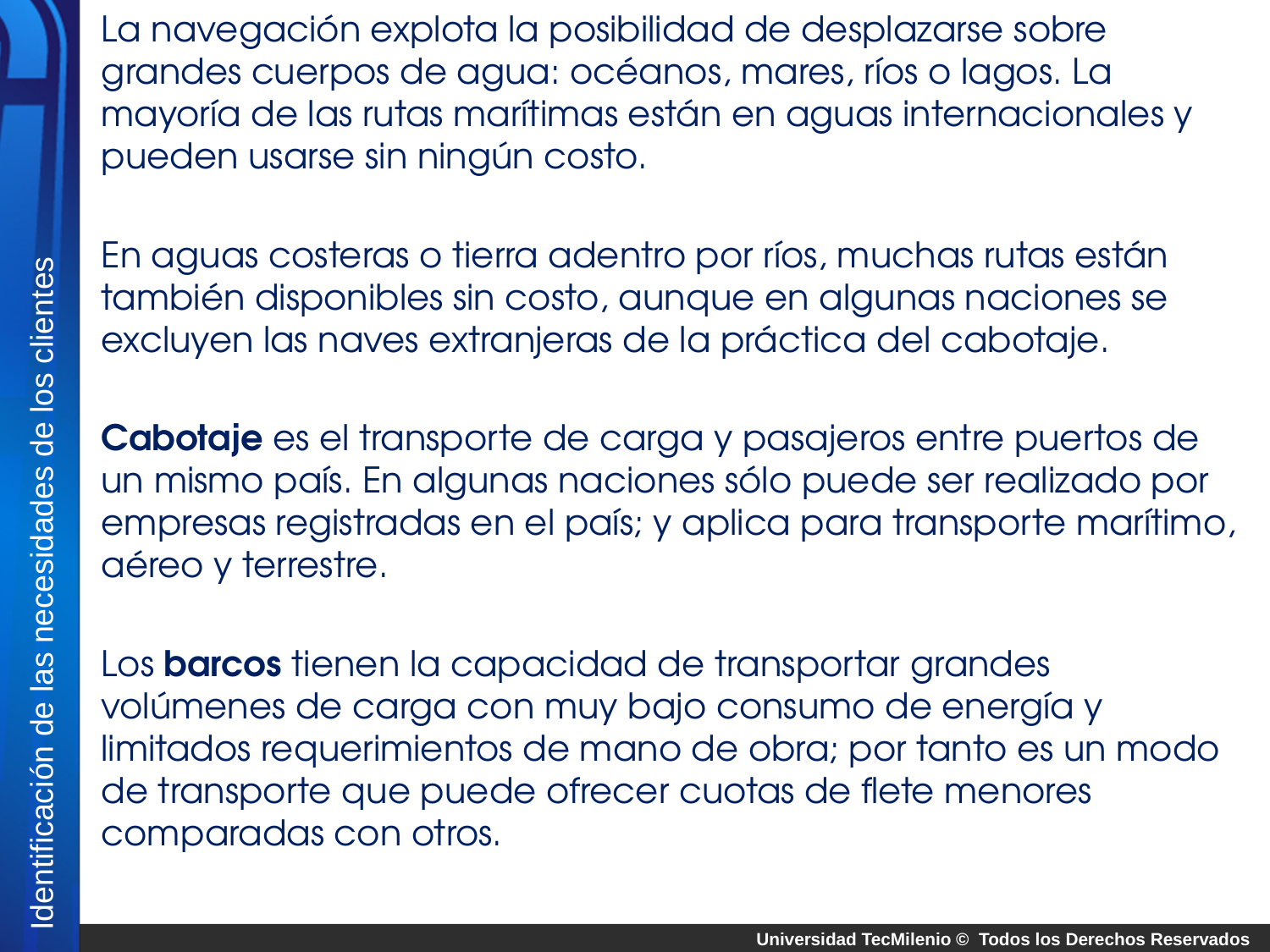

La navegación explota la posibilidad de desplazarse sobre grandes cuerpos de agua: océanos, mares, ríos o lagos. La mayoría de las rutas marítimas están en aguas internacionales y pueden usarse sin ningún costo.

En aguas costeras o tierra adentro por ríos, muchas rutas están también disponibles sin costo, aunque en algunas naciones se excluyen las naves extranjeras de la práctica del cabotaje.

Cabotaje es el transporte de carga y pasajeros entre puertos de un mismo país. En algunas naciones sólo puede ser realizado por empresas registradas en el país; y aplica para transporte marítimo, aéreo y terrestre.

Los barcos tienen la capacidad de transportar grandes volúmenes de carga con muy bajo consumo de energía y limitados requerimientos de mano de obra; por tanto es un modo de transporte que puede ofrecer cuotas de flete menores comparadas con otros.

Identificación de las necesidades de los clientes